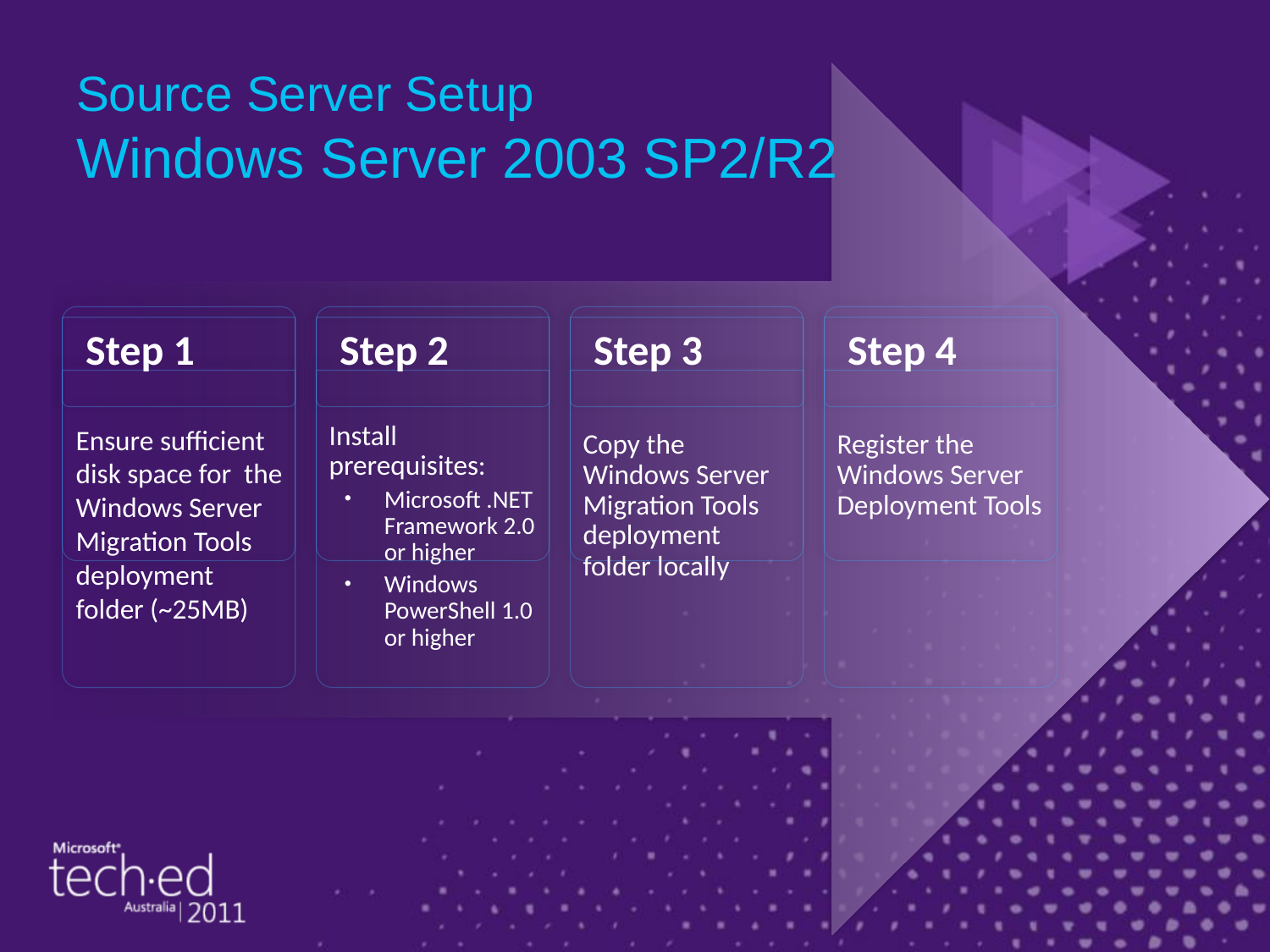

# Source Server Setup Windows Server 2003 SP2/R2

Step 1
Step 2
Step 3
Step 4

Install prerequisites:
Microsoft .NET Framework 2.0 or higher
Windows PowerShell 1.0 or higher
Ensure sufficient disk space for  the Windows Server Migration Tools deployment folder (~25MB)
Register the Windows Server Deployment Tools
Copy the Windows Server Migration Tools deployment folder locally